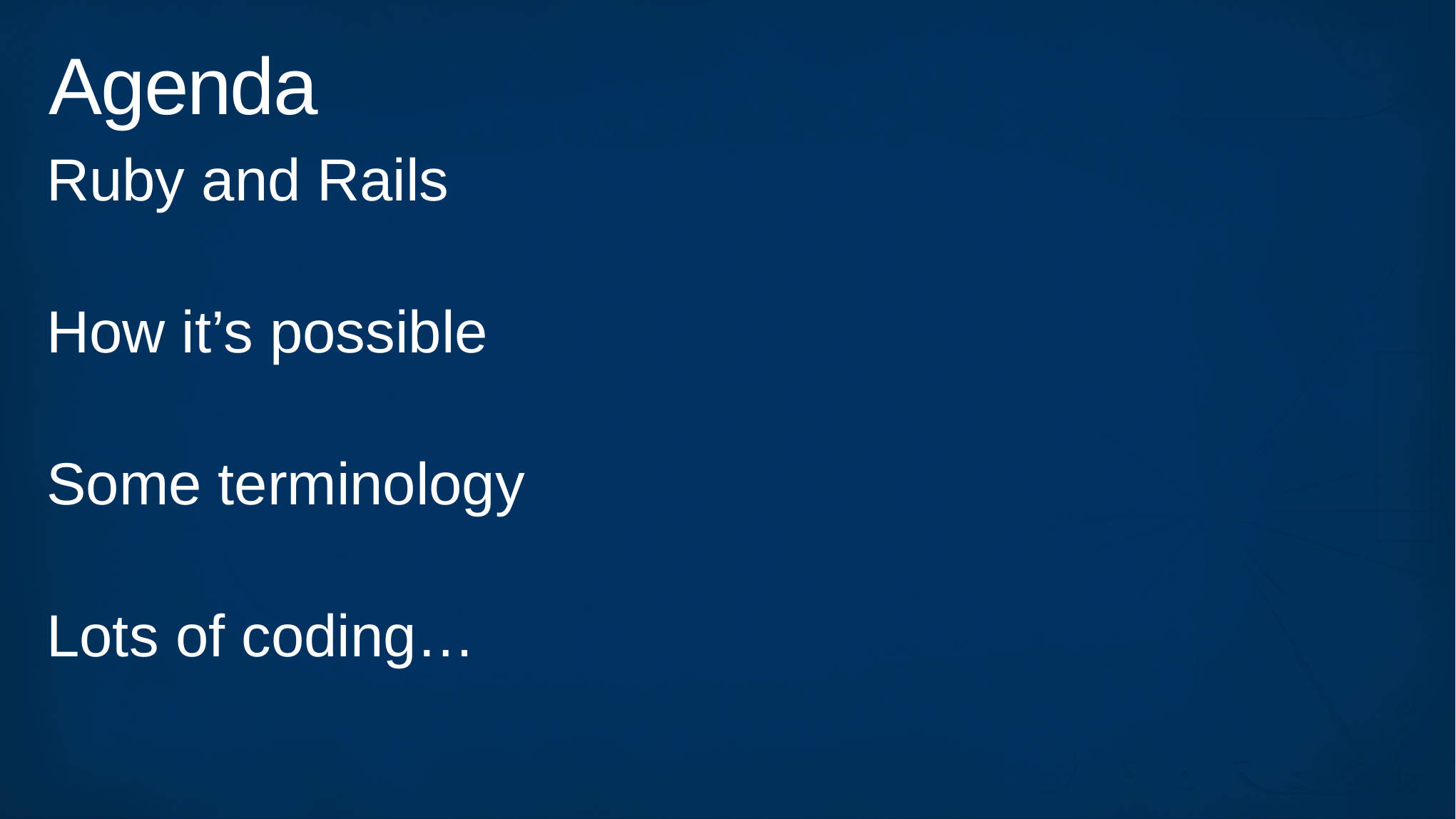

# Agenda
Ruby and Rails

How it’s possible

Some terminology

Lots of coding…